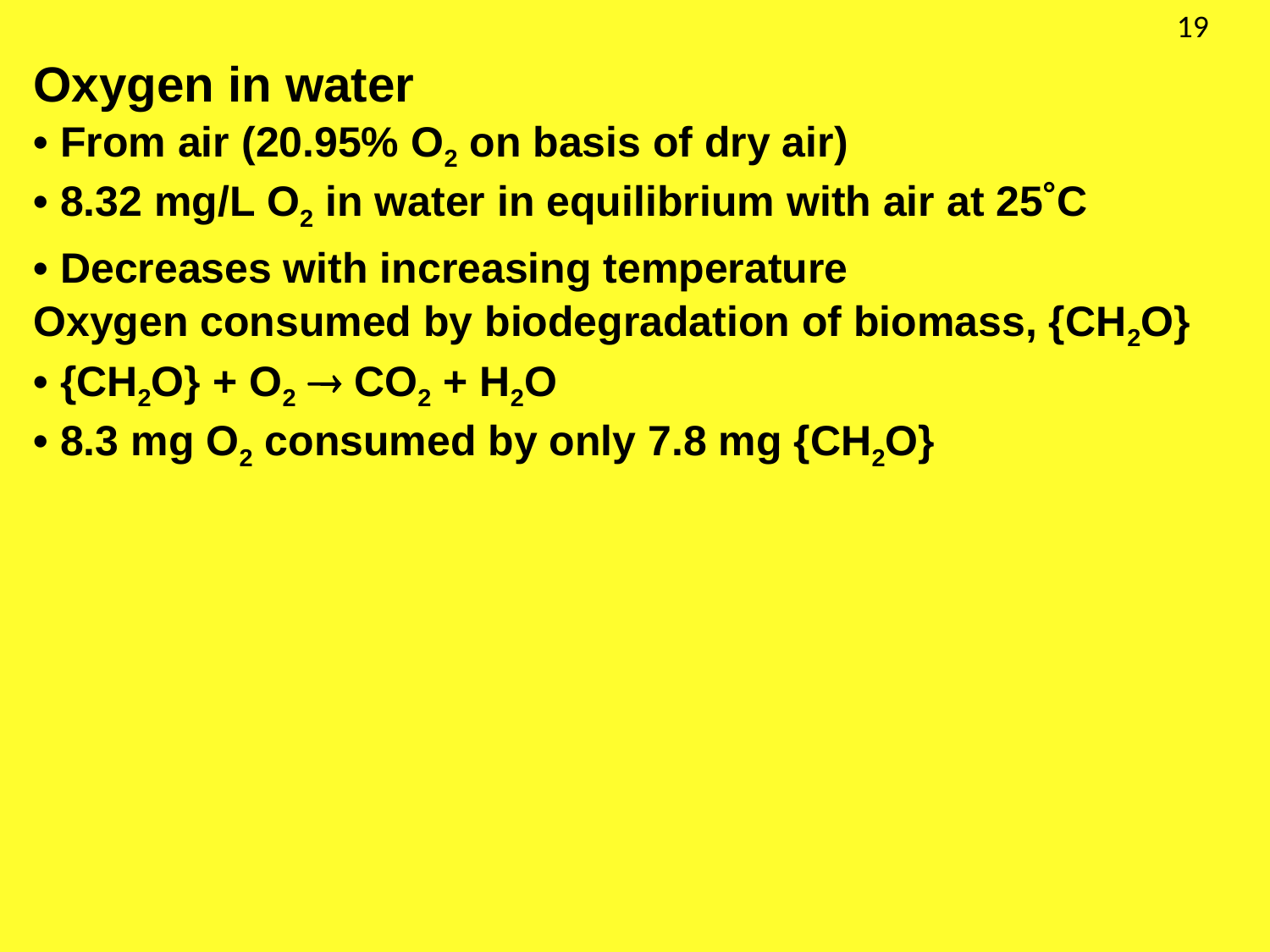

19
Oxygen in water
• From air (20.95% O2 on basis of dry air)
• 8.32 mg/L O2 in water in equilibrium with air at 25˚C
• Decreases with increasing temperature
Oxygen consumed by biodegradation of biomass, {CH2O}
• {CH2O} + O2 → CO2 + H2O
• 8.3 mg O2 consumed by only 7.8 mg {CH2O}